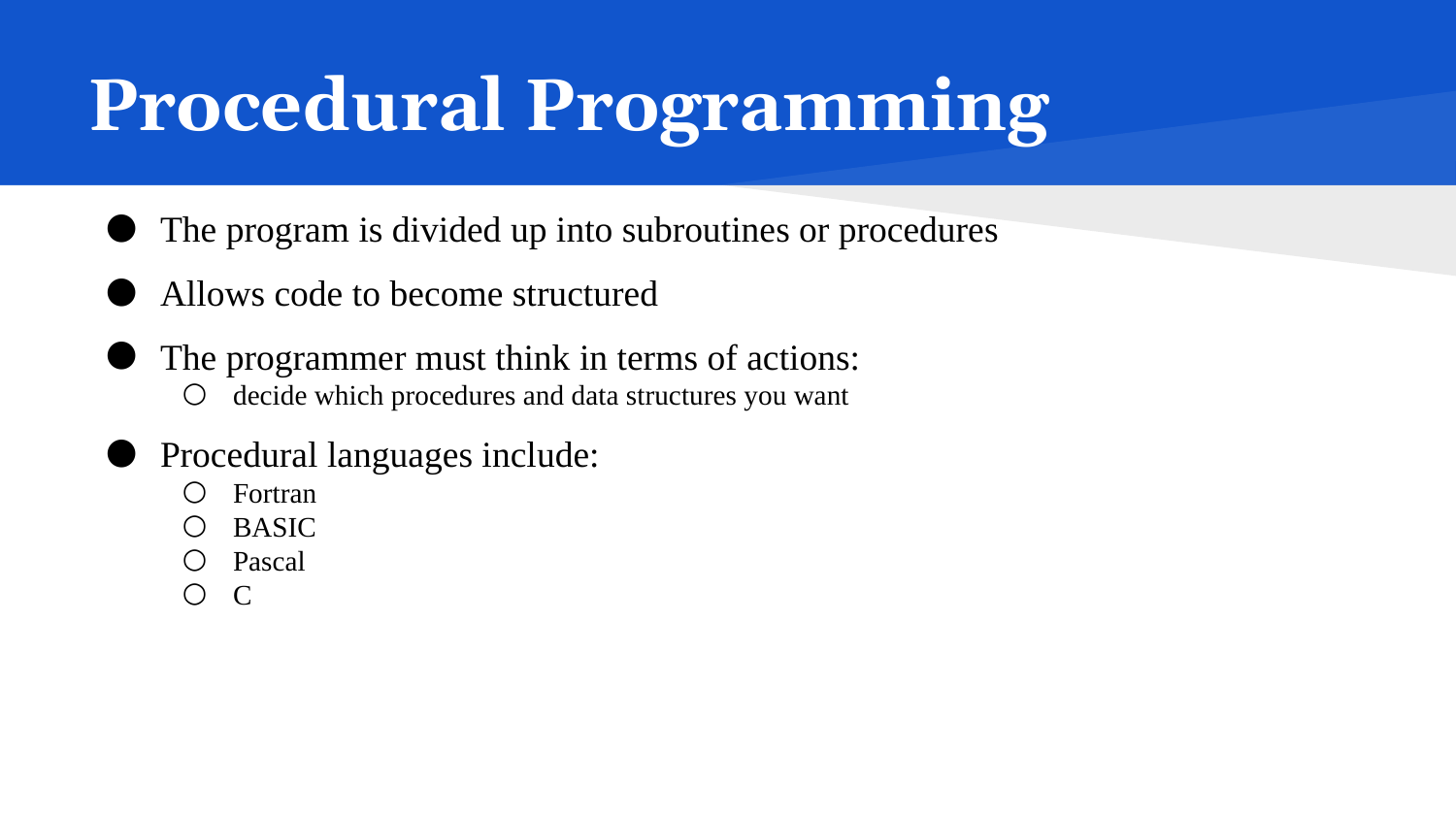

# Procedural Programming
The program is divided up into subroutines or procedures
Allows code to become structured
The programmer must think in terms of actions:
decide which procedures and data structures you want
Procedural languages include:
Fortran
BASIC
Pascal
C